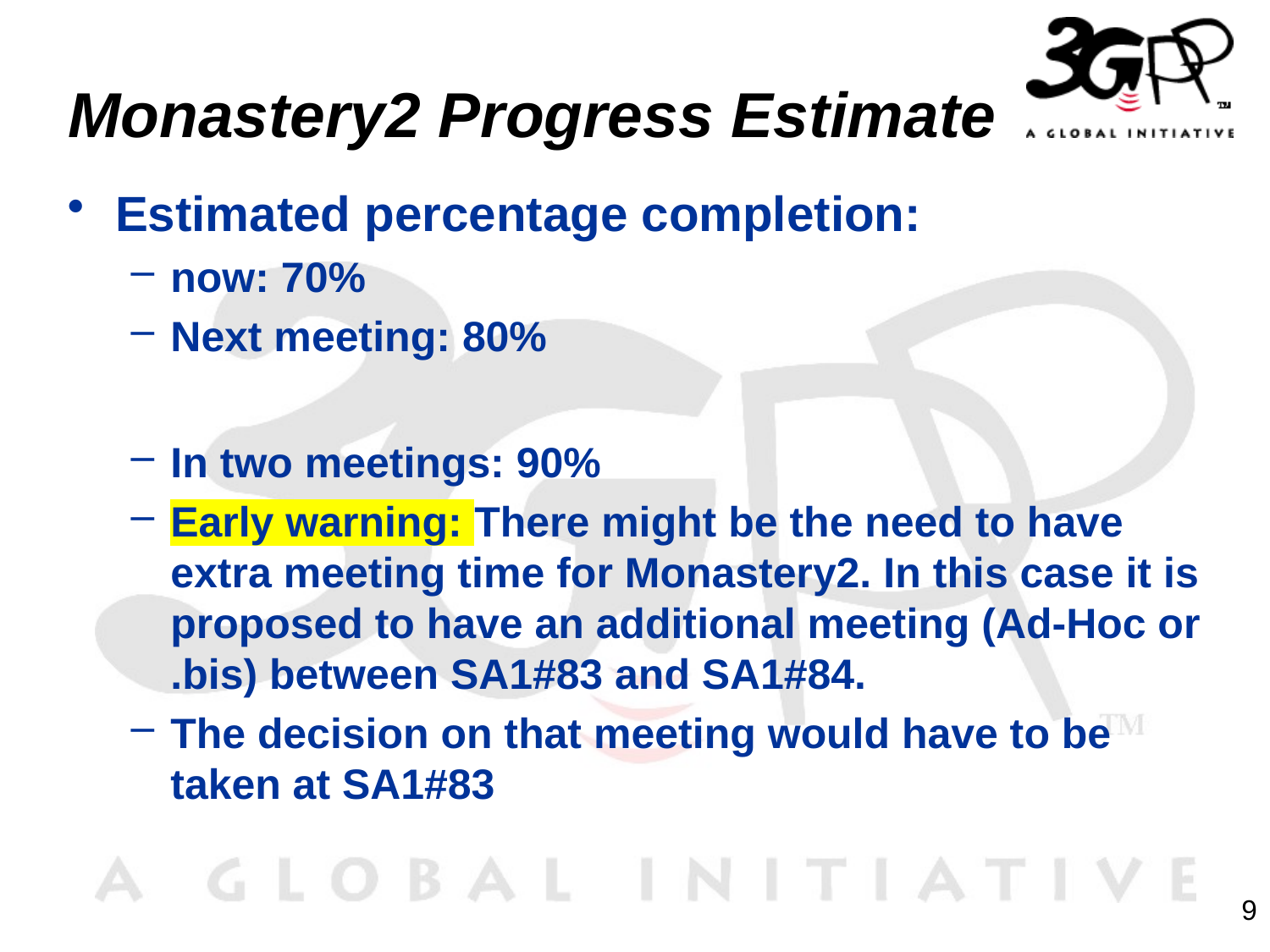

# Monastery2 Progress Estimate
Estimated percentage completion:
now: 70%
Next meeting: 80%

In two meetings: 90%
Early warning: There might be the need to have extra meeting time for Monastery2. In this case it is proposed to have an additional meeting (Ad-Hoc or .bis) between SA1#83 and SA1#84.
The decision on that meeting would have to be taken at SA1#83
9